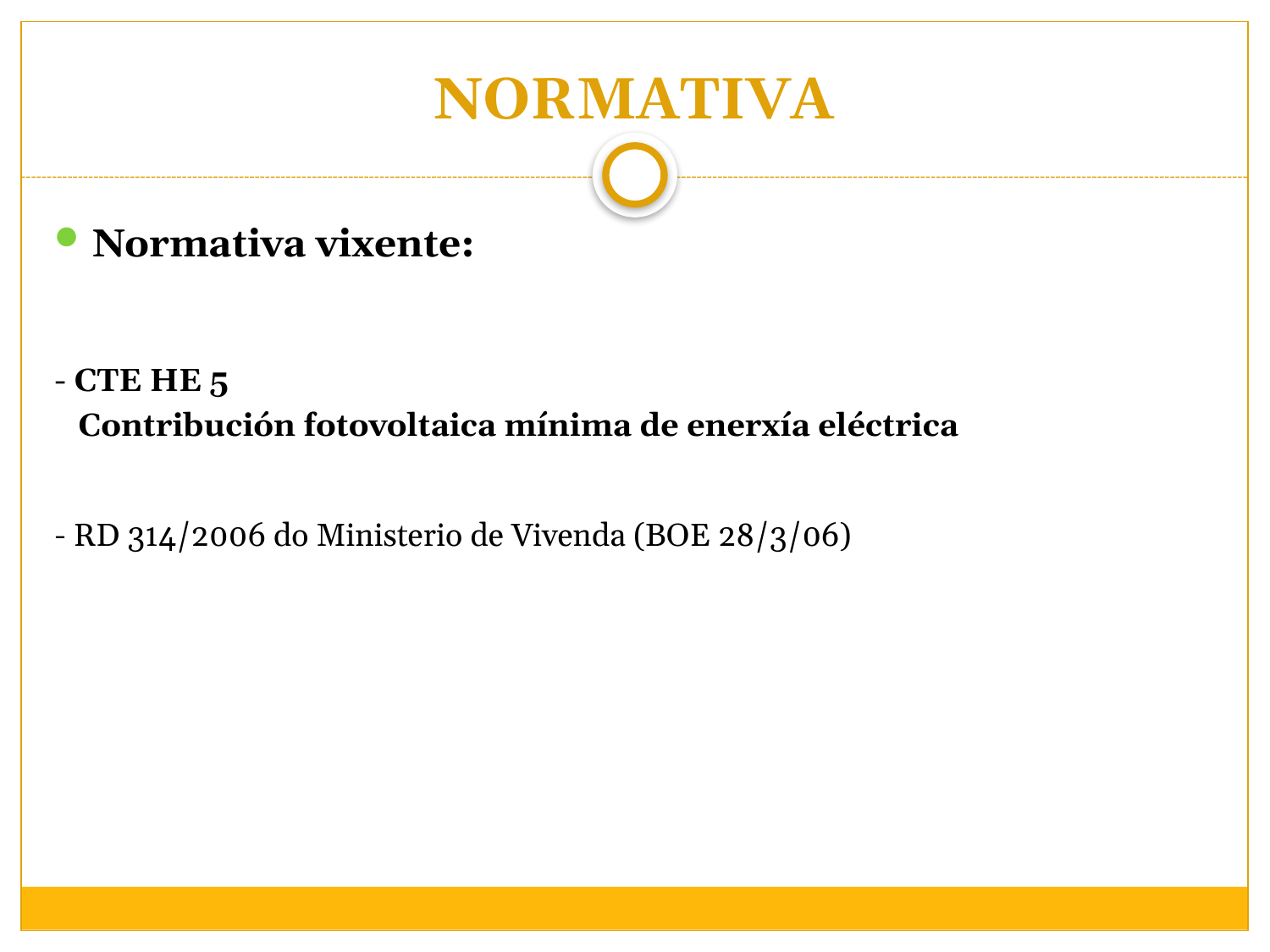

# NORMATIVA
Normativa vixente:

- CTE HE 5
   Contribución fotovoltaica mínima de enerxía eléctrica

- RD 314/2006 do Ministerio de Vivenda (BOE 28/3/06)